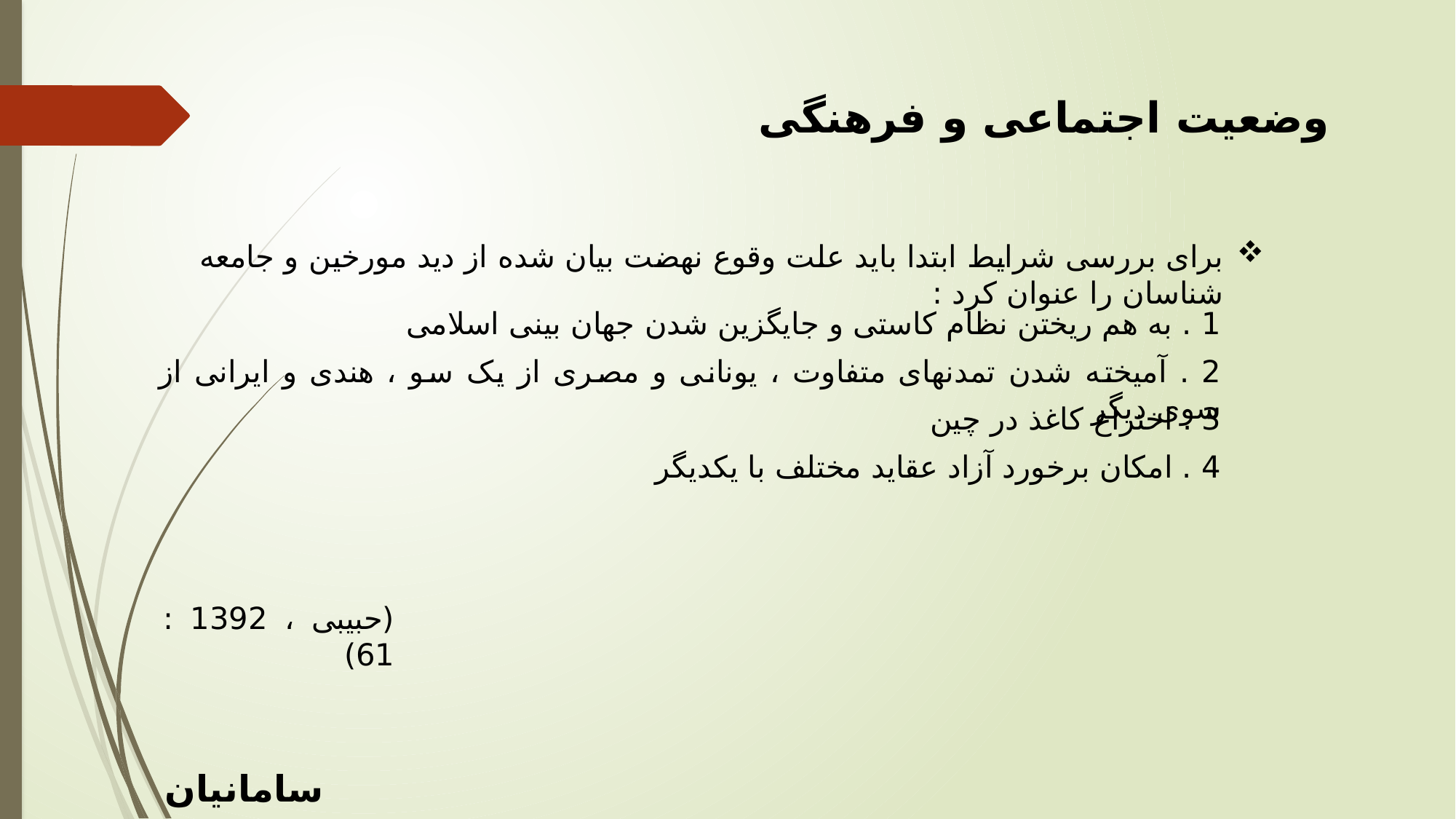

وضعیت اجتماعی و فرهنگی
برای بررسی شرایط ابتدا باید علت وقوع نهضت بیان شده از دید مورخین و جامعه شناسان را عنوان کرد :
1 . به هم ریختن نظام کاستی و جایگزین شدن جهان بینی اسلامی
2 . آمیخته شدن تمدنهای متفاوت ، یونانی و مصری از یک سو ، هندی و ایرانی از سوی دیگر
3 . اختراع کاغذ در چین
4 . امکان برخورد آزاد عقاید مختلف با یکدیگر
(حبیبی ، 1392 : 61)
سامانیان